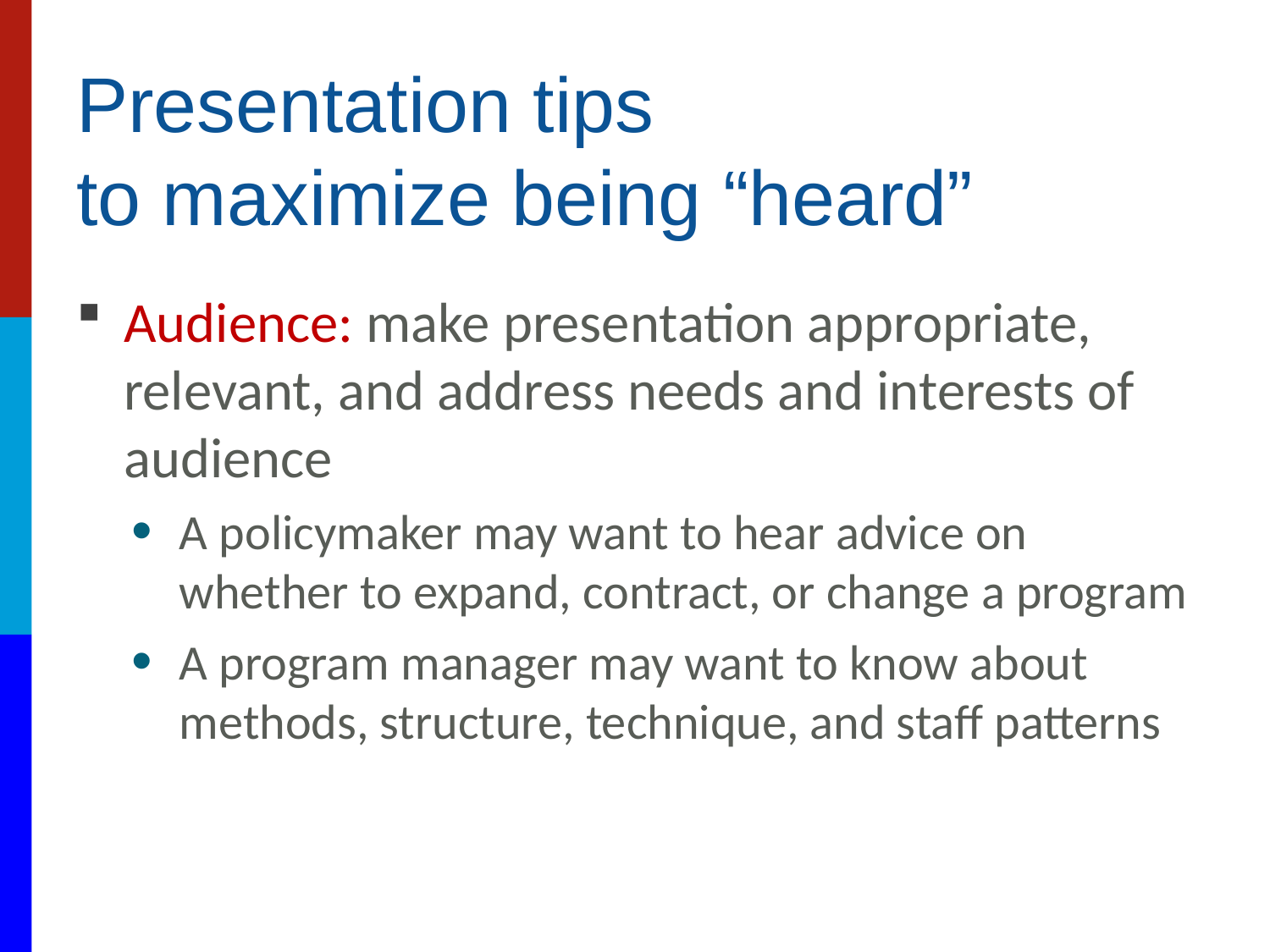

# Presentation tips to maximize being “heard”
Audience: make presentation appropriate, relevant, and address needs and interests of audience
A policymaker may want to hear advice on whether to expand, contract, or change a program
A program manager may want to know about methods, structure, technique, and staff patterns